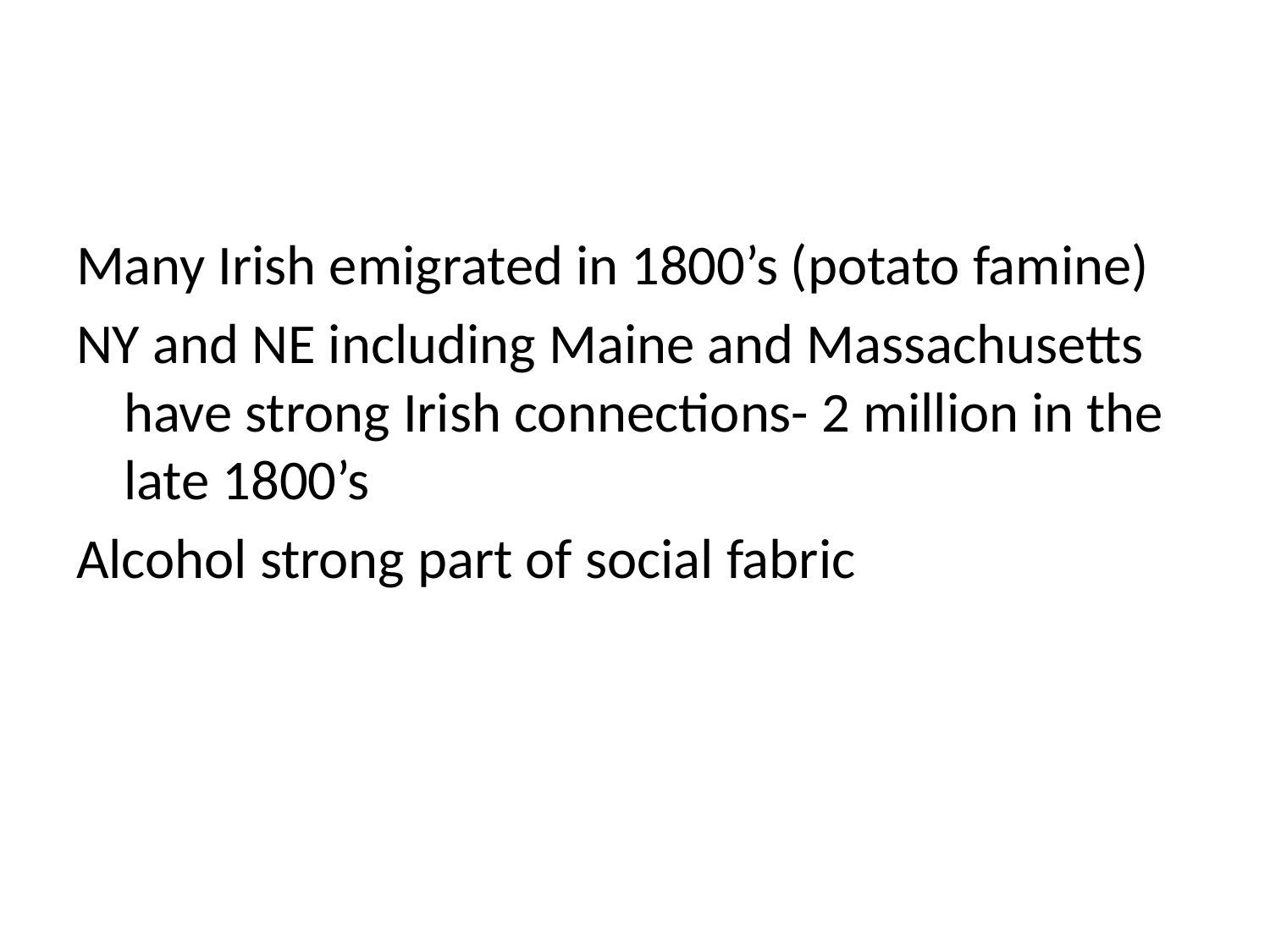

#
Many Irish emigrated in 1800’s (potato famine)
NY and NE including Maine and Massachusetts have strong Irish connections- 2 million in the late 1800’s
Alcohol strong part of social fabric